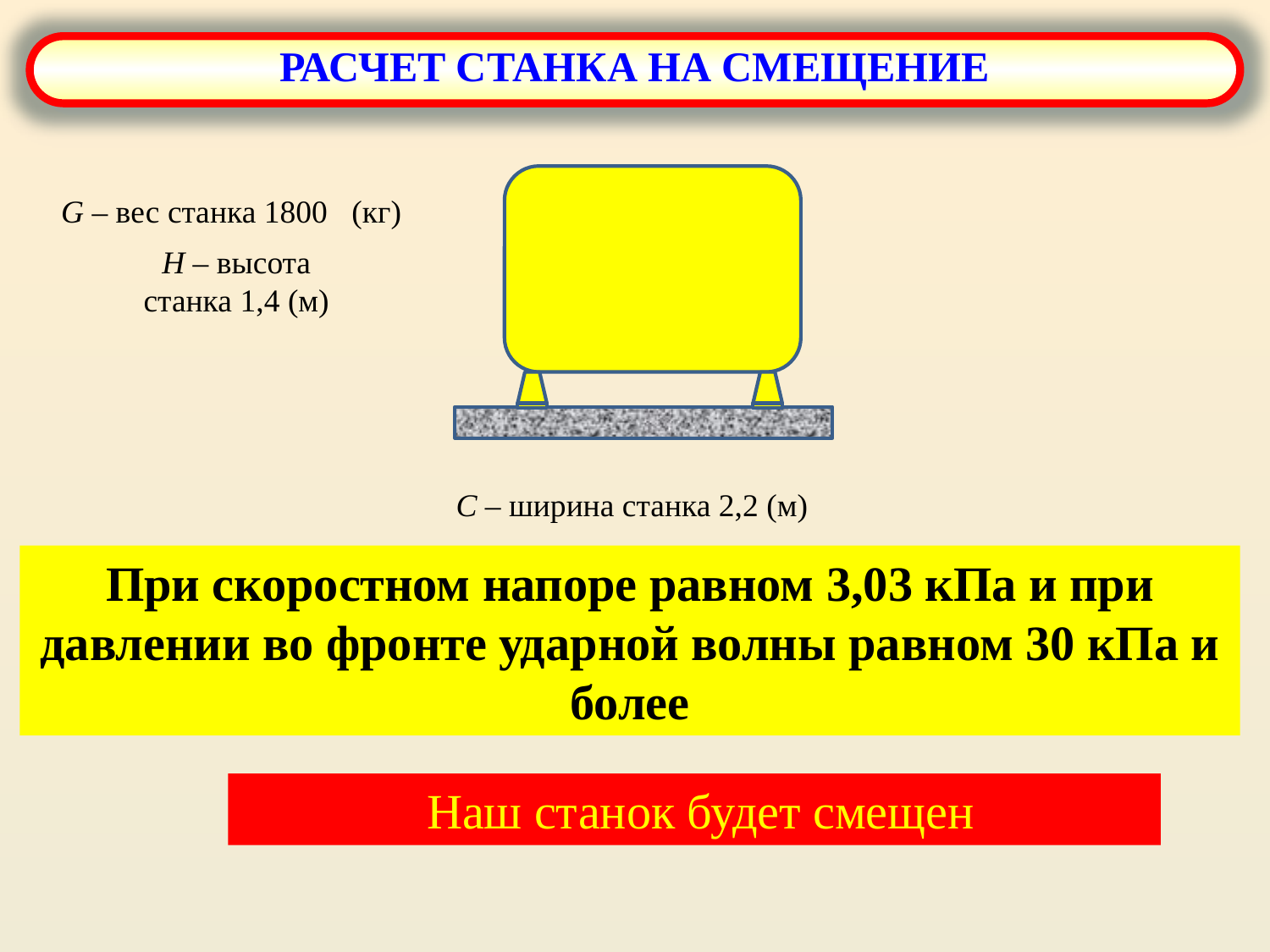

РАСЧЕТ СТАНКА НА СМЕЩЕНИЕ

G – вес станка 1800   (кг)
H – высота
станка 1,4 (м)

С – ширина станка 2,2 (м)
При скоростном напоре равном 3,03 кПа и при давлении во фронте ударной волны равном 30 кПа и более
 Наш станок будет смещен